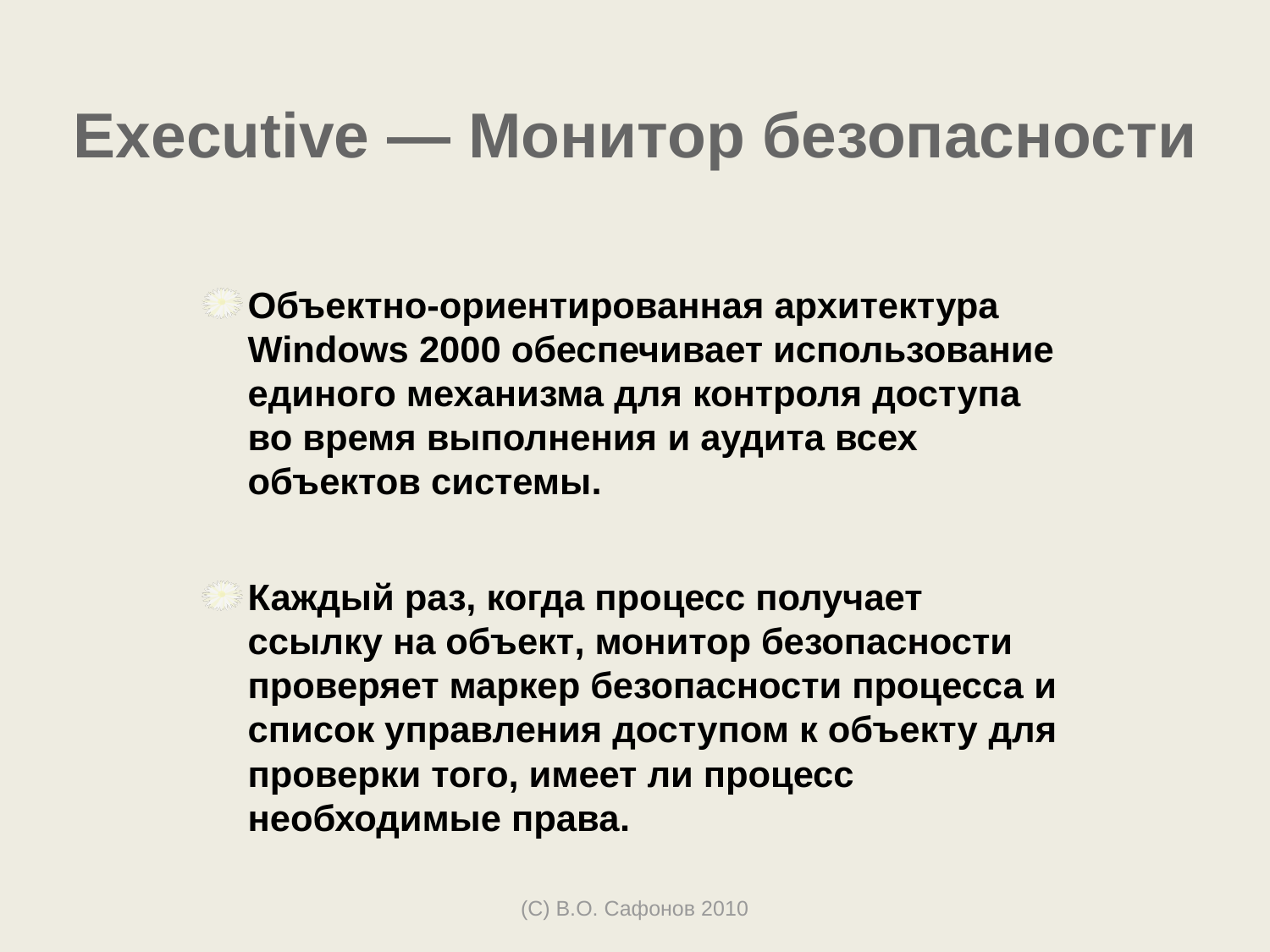

# Executive — Монитор безопасности
Объектно-ориентированная архитектура Windows 2000 обеспечивает использование единого механизма для контроля доступа во время выполнения и аудита всех объектов системы.
Каждый раз, когда процесс получает ссылку на объект, монитор безопасности проверяет маркер безопасности процесса и список управления доступом к объекту для проверки того, имеет ли процесс необходимые права.
(С) В.О. Сафонов 2010